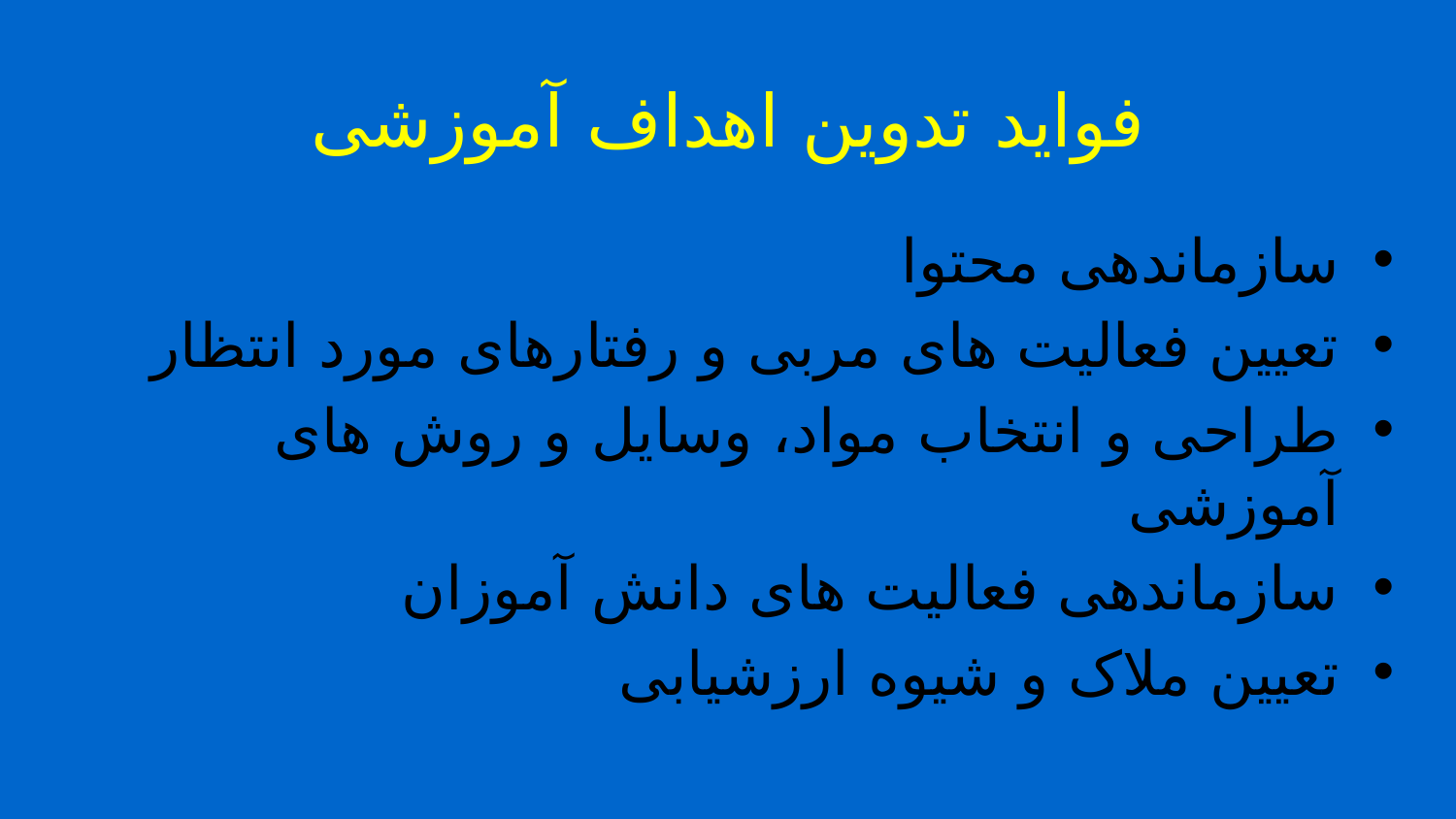

# فواید تدوین اهداف آموزشی
سازماندهی محتوا
تعیین فعالیت های مربی و رفتارهای مورد انتظار
طراحی و انتخاب مواد، وسایل و روش های آموزشی
سازماندهی فعالیت های دانش آموزان
تعیین ملاک و شیوه ارزشیابی